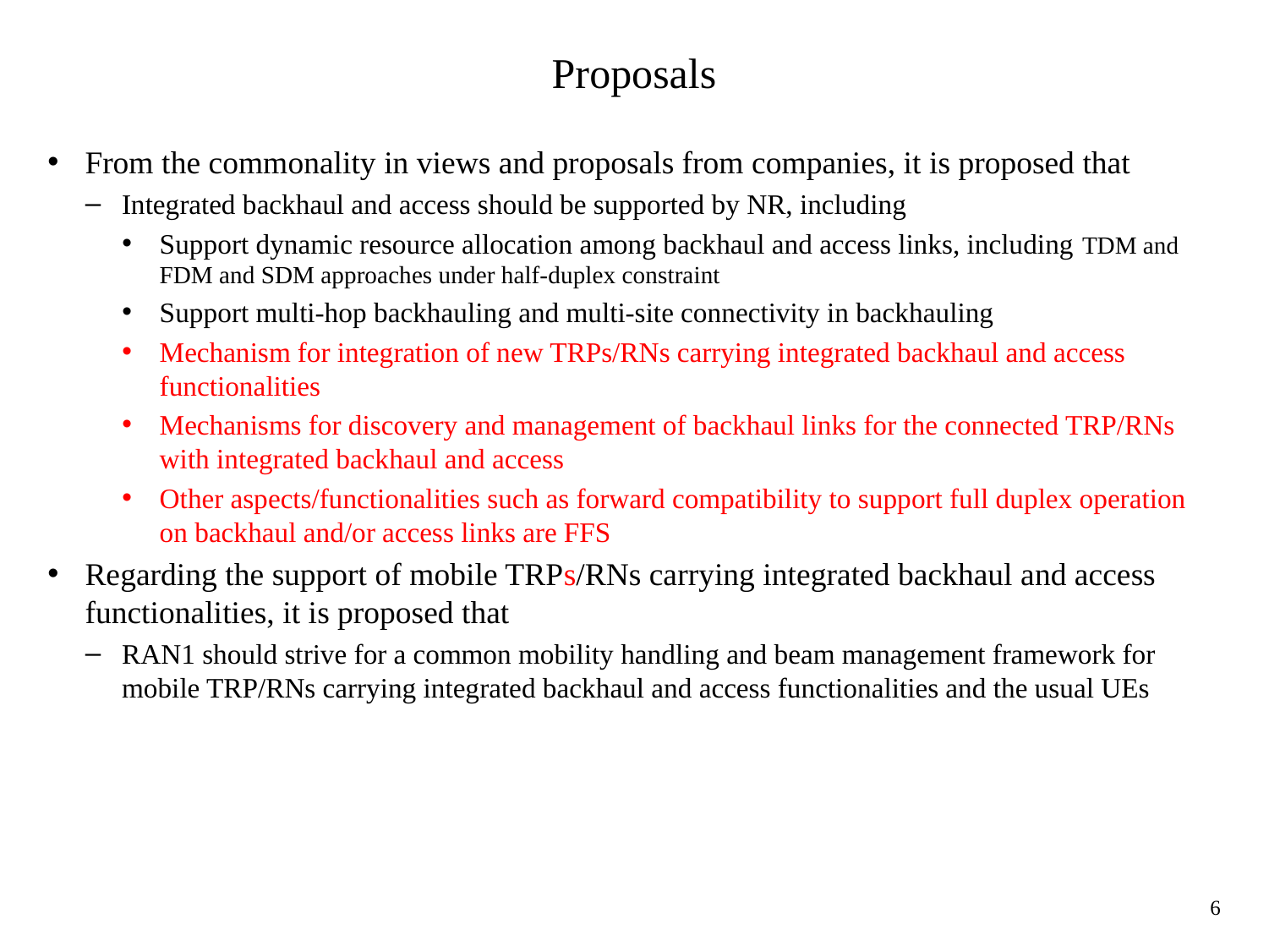

# Proposals
From the commonality in views and proposals from companies, it is proposed that
Integrated backhaul and access should be supported by NR, including
Support dynamic resource allocation among backhaul and access links, including TDM and FDM and SDM approaches under half-duplex constraint
Support multi-hop backhauling and multi-site connectivity in backhauling
Mechanism for integration of new TRPs/RNs carrying integrated backhaul and access functionalities
Mechanisms for discovery and management of backhaul links for the connected TRP/RNs with integrated backhaul and access
Other aspects/functionalities such as forward compatibility to support full duplex operation on backhaul and/or access links are FFS
Regarding the support of mobile TRPs/RNs carrying integrated backhaul and access functionalities, it is proposed that
RAN1 should strive for a common mobility handling and beam management framework for mobile TRP/RNs carrying integrated backhaul and access functionalities and the usual UEs
6